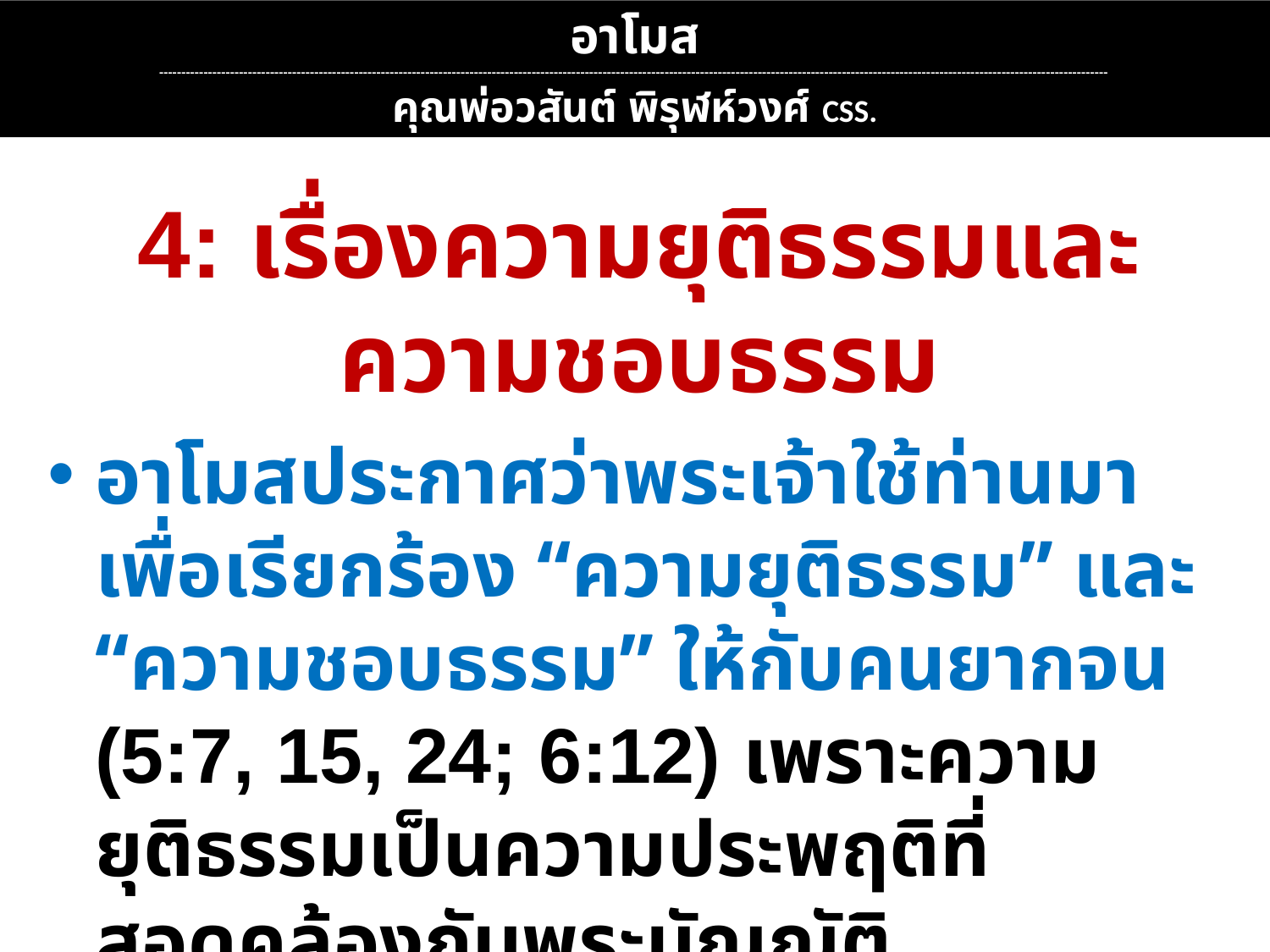

อาโมส
----------------------------------------------------------------------------------------------------------------------------------------------------------------------------------------------------------------------
คุณพ่อวสันต์ พิรุฬห์วงศ์ CSS.
4: เรื่องความยุติธรรมและความชอบธรรม
อาโมสประกาศว่าพระเจ้าใช้ท่านมาเพื่อเรียกร้อง “ความยุติธรรม” และ “ความชอบธรรม” ให้กับคนยากจน  (5:7, 15, 24; 6:12) เพราะความยุติธรรมเป็นความประพฤติที่สอดคล้องกับพระบัญญัติ
ศาล เป็นที่ที่ความยุติธรรมได้รับการสถาปนาไว้ (5:15; 6:12)